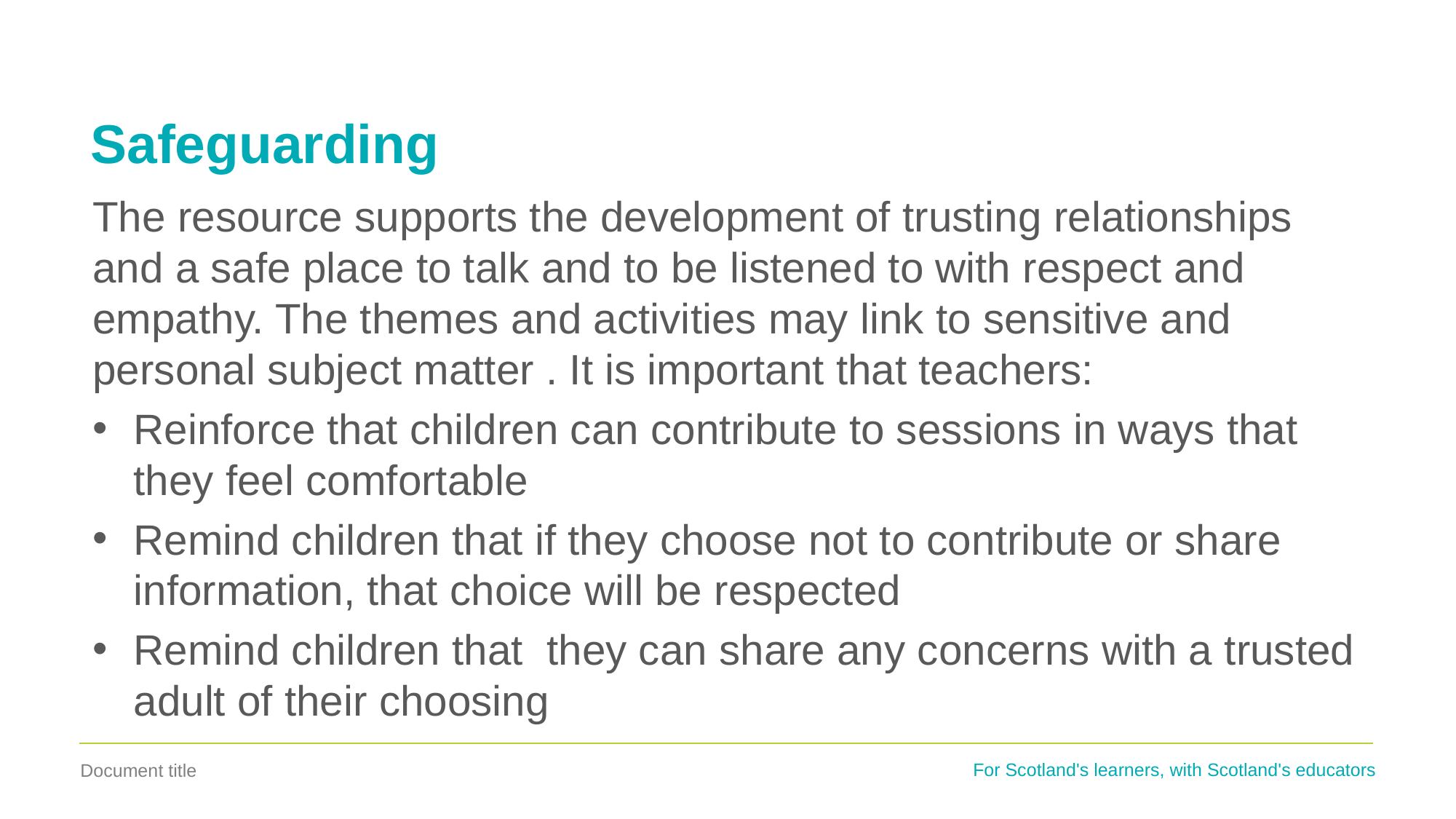

# Safeguarding
The resource supports the development of trusting relationships and a safe place to talk and to be listened to with respect and empathy. The themes and activities may link to sensitive and personal subject matter . It is important that teachers:
Reinforce that children can contribute to sessions in ways that they feel comfortable
Remind children that if they choose not to contribute or share information, that choice will be respected
Remind children that  they can share any concerns with a trusted adult of their choosing